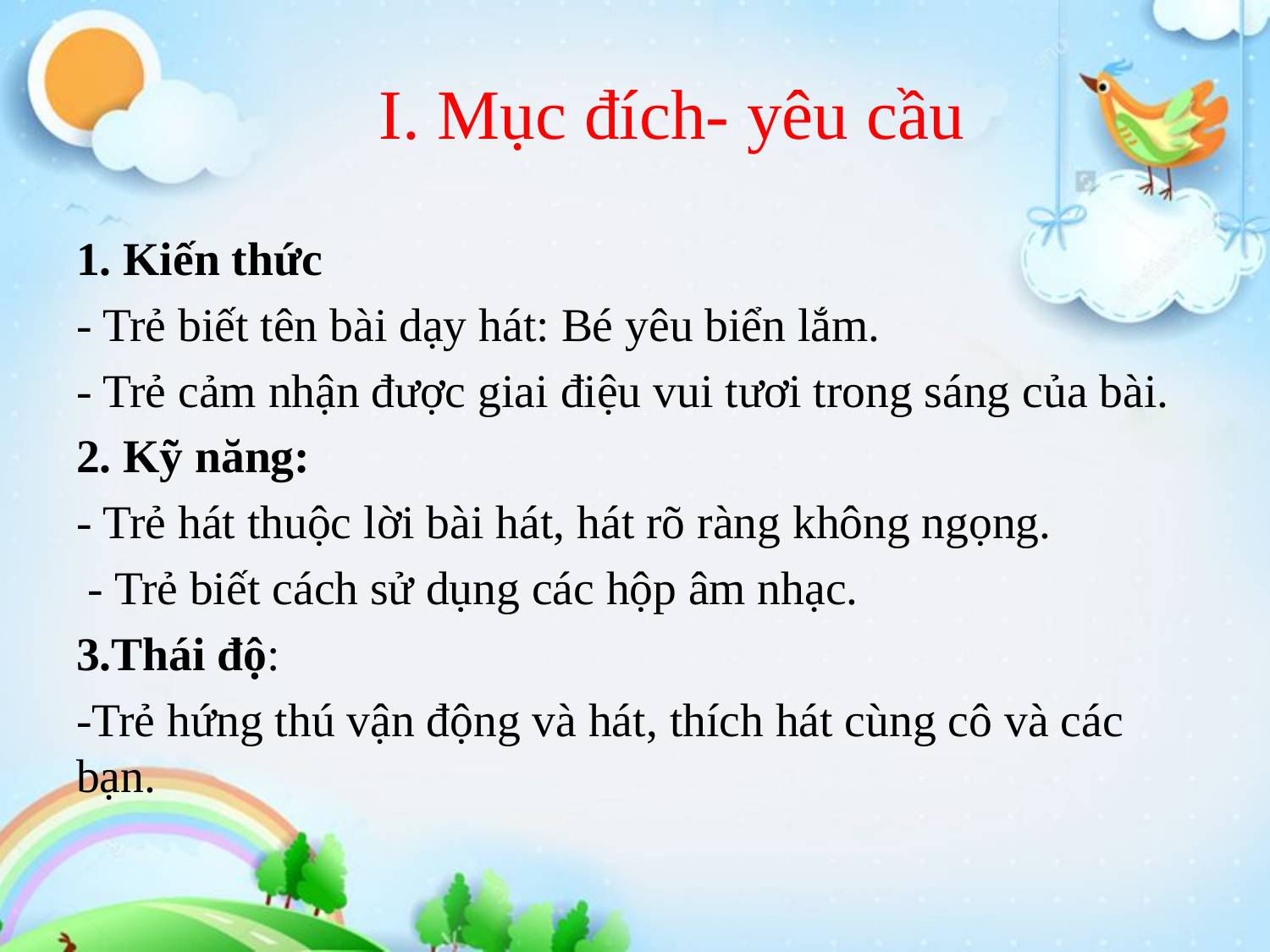

# I. Mục đích- yêu cầu
1. Kiến thức
- Trẻ biết tên bài dạy hát: Bé yêu biển lắm.
- Trẻ cảm nhận được giai điệu vui tươi trong sáng của bài.
2. Kỹ năng:
- Trẻ hát thuộc lời bài hát, hát rõ ràng không ngọng.
 - Trẻ biết cách sử dụng các hộp âm nhạc.
3.Thái độ:
-Trẻ hứng thú vận động và hát, thích hát cùng cô và các bạn.